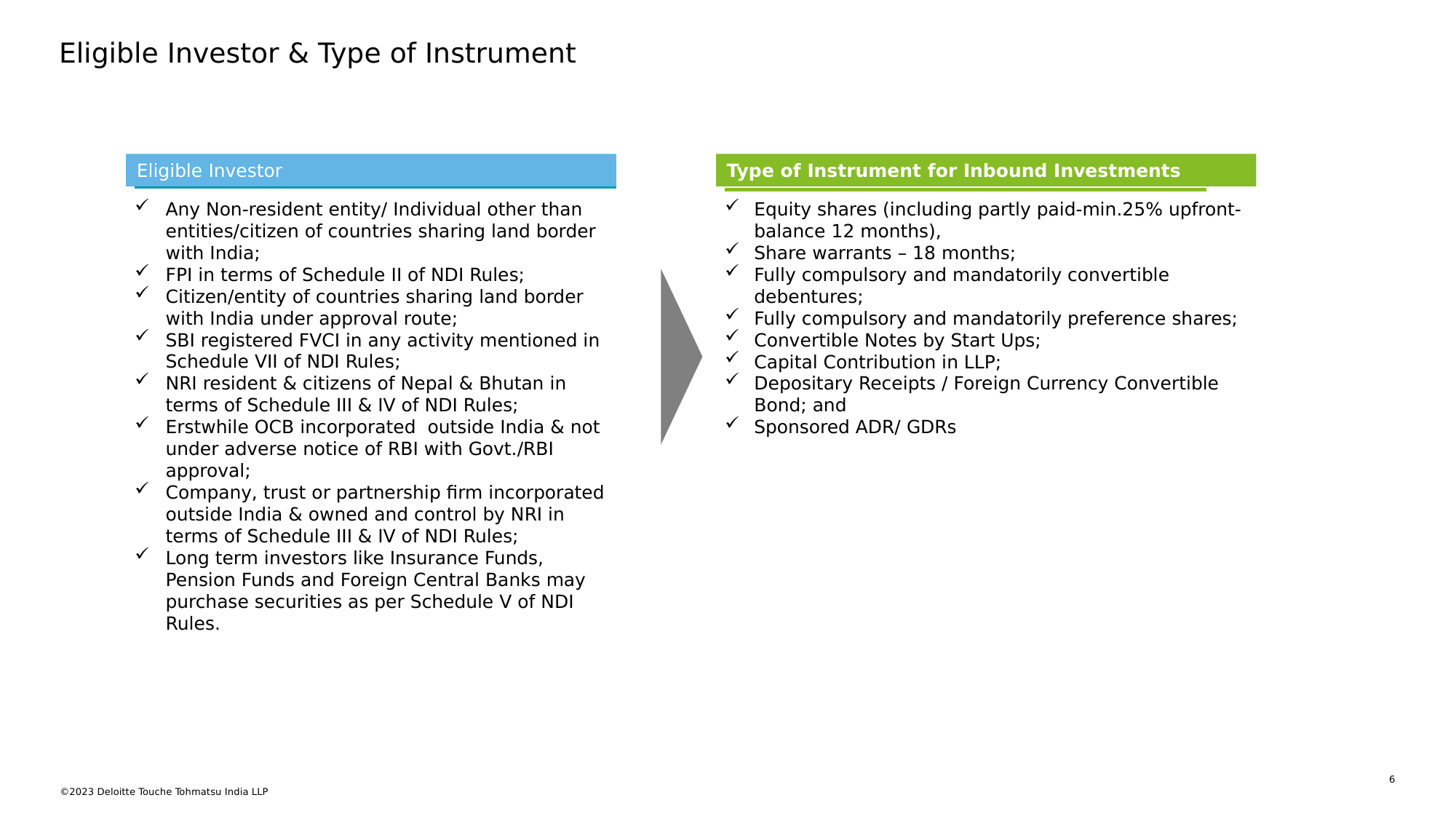

# Eligible Investor & Type of Instrument
Eligible Investor
Type of Instrument for Inbound Investments
Any Non-resident entity/ Individual other than entities/citizen of countries sharing land border with India;
FPI in terms of Schedule II of NDI Rules;
Citizen/entity of countries sharing land border with India under approval route;
SBI registered FVCI in any activity mentioned in Schedule VII of NDI Rules;
NRI resident & citizens of Nepal & Bhutan in terms of Schedule III & IV of NDI Rules;
Erstwhile OCB incorporated  outside India & not under adverse notice of RBI with Govt./RBI approval;
Company, trust or partnership firm incorporated outside India & owned and control by NRI in terms of Schedule III & IV of NDI Rules;
Long term investors like Insurance Funds, Pension Funds and Foreign Central Banks may purchase securities as per Schedule V of NDI Rules.
Equity shares (including partly paid-min.25% upfront-balance 12 months),
Share warrants – 18 months;
Fully compulsory and mandatorily convertible debentures;
Fully compulsory and mandatorily preference shares;
Convertible Notes by Start Ups;
Capital Contribution in LLP;
Depositary Receipts / Foreign Currency Convertible Bond; and
Sponsored ADR/ GDRs